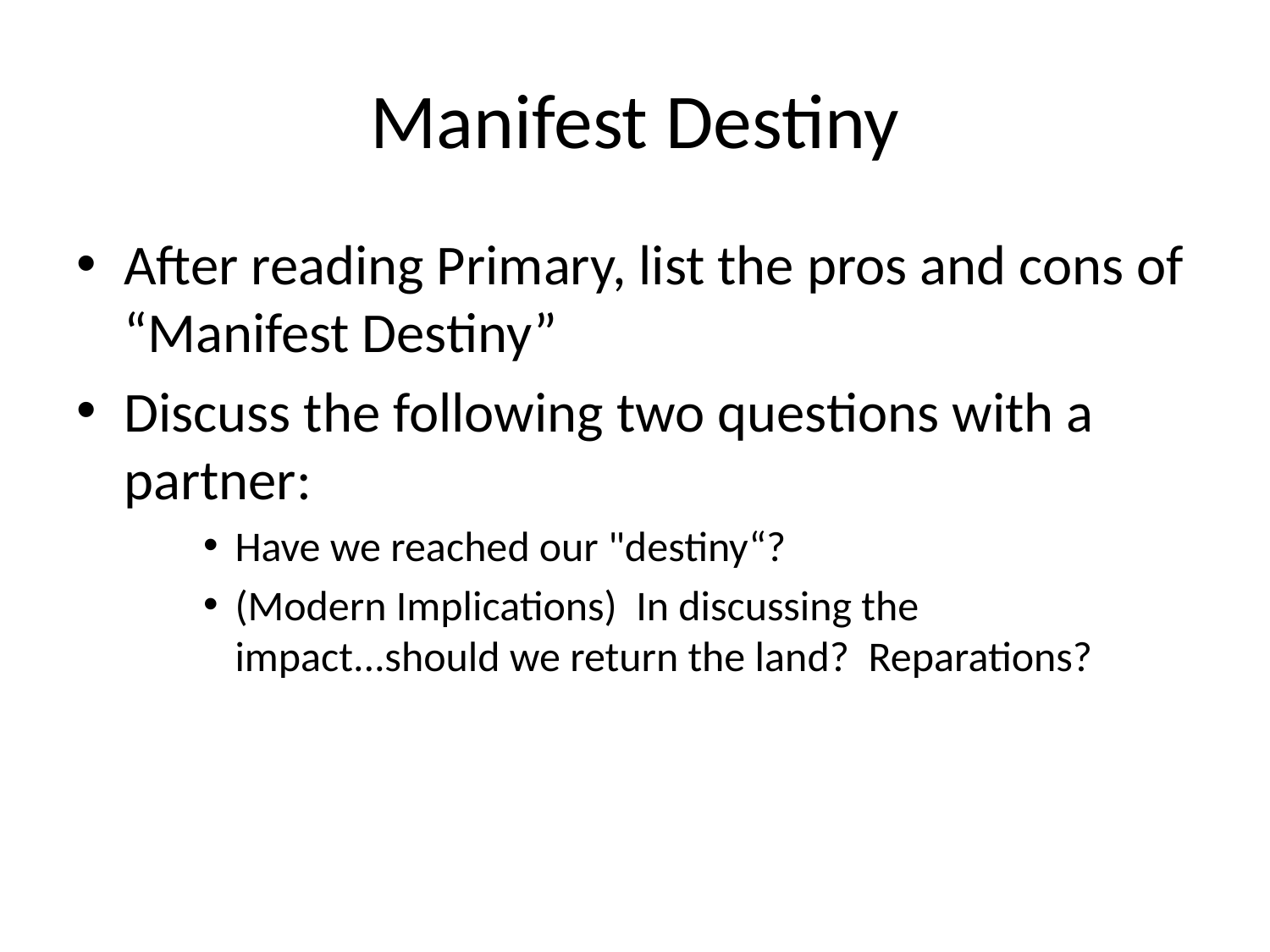

# Manifest Destiny
After reading Primary, list the pros and cons of “Manifest Destiny”
Discuss the following two questions with a partner:
Have we reached our "destiny“?
(Modern Implications)  In discussing the impact...should we return the land?  Reparations?